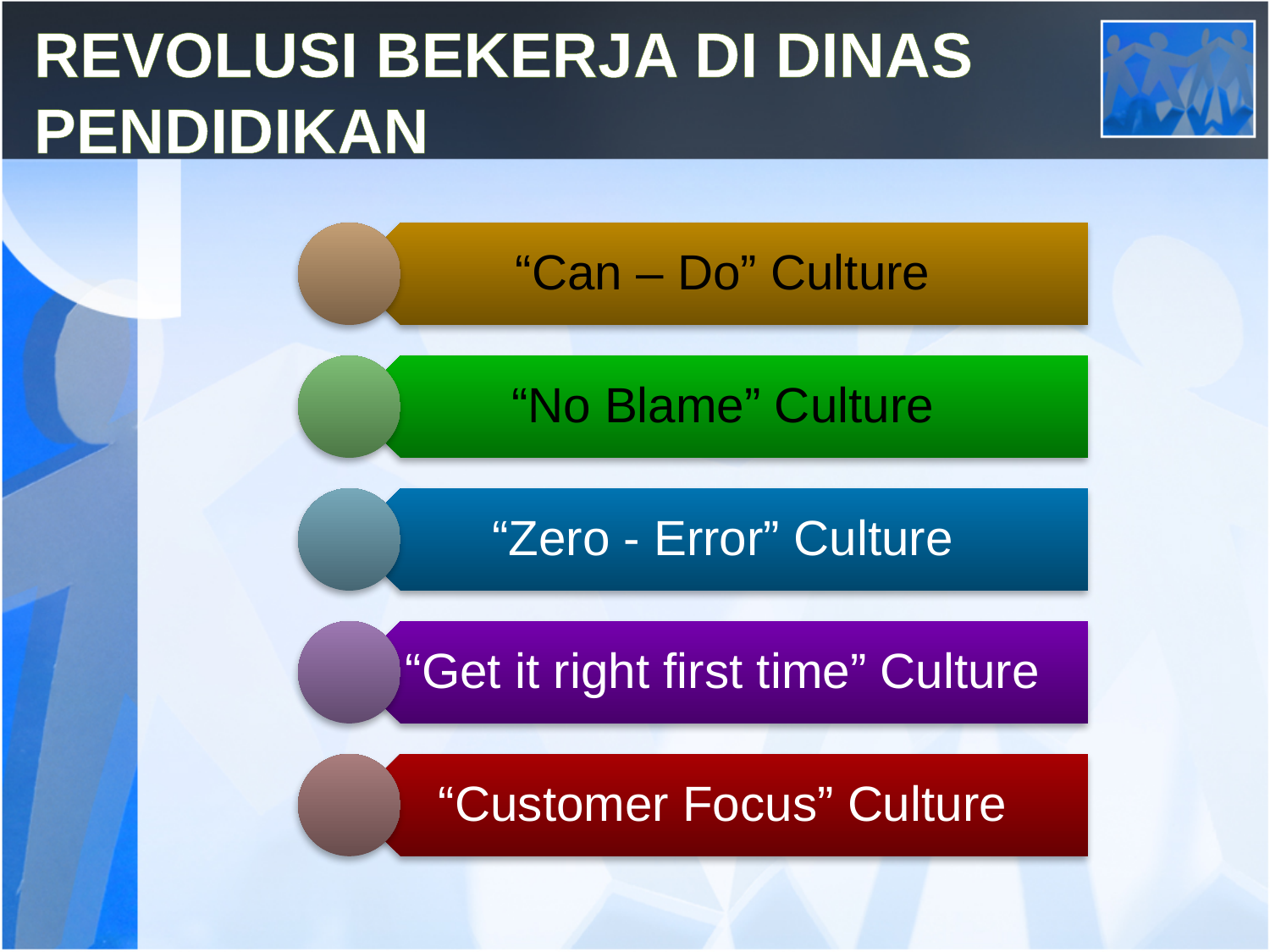

# Revolusi bekerja di dinas pendidikan
“Can – Do” Culture
“No Blame” Culture
“Zero - Error” Culture
“Get it right first time” Culture
“Customer Focus” Culture